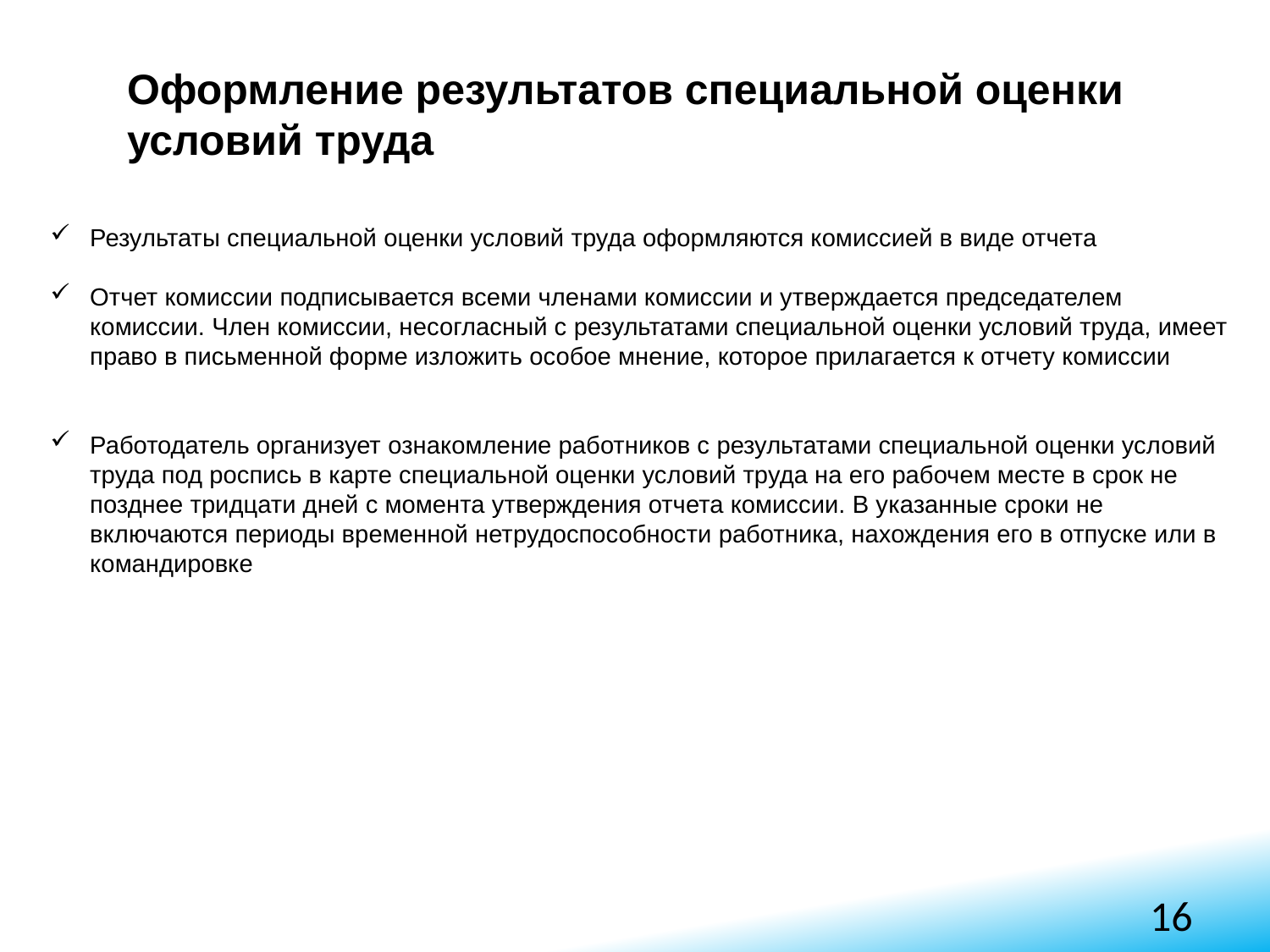

Оформление результатов специальной оценки условий труда
Результаты специальной оценки условий труда оформляются комиссией в виде отчета

Отчет комиссии подписывается всеми членами комиссии и утверждается председателем комиссии. Член комиссии, несогласный с результатами специальной оценки условий труда, имеет право в письменной форме изложить особое мнение, которое прилагается к отчету комиссии

Работодатель организует ознакомление работников с результатами специальной оценки условий труда под роспись в карте специальной оценки условий труда на его рабочем месте в срок не позднее тридцати дней с момента утверждения отчета комиссии. В указанные сроки не включаются периоды временной нетрудоспособности работника, нахождения его в отпуске или в командировке

16